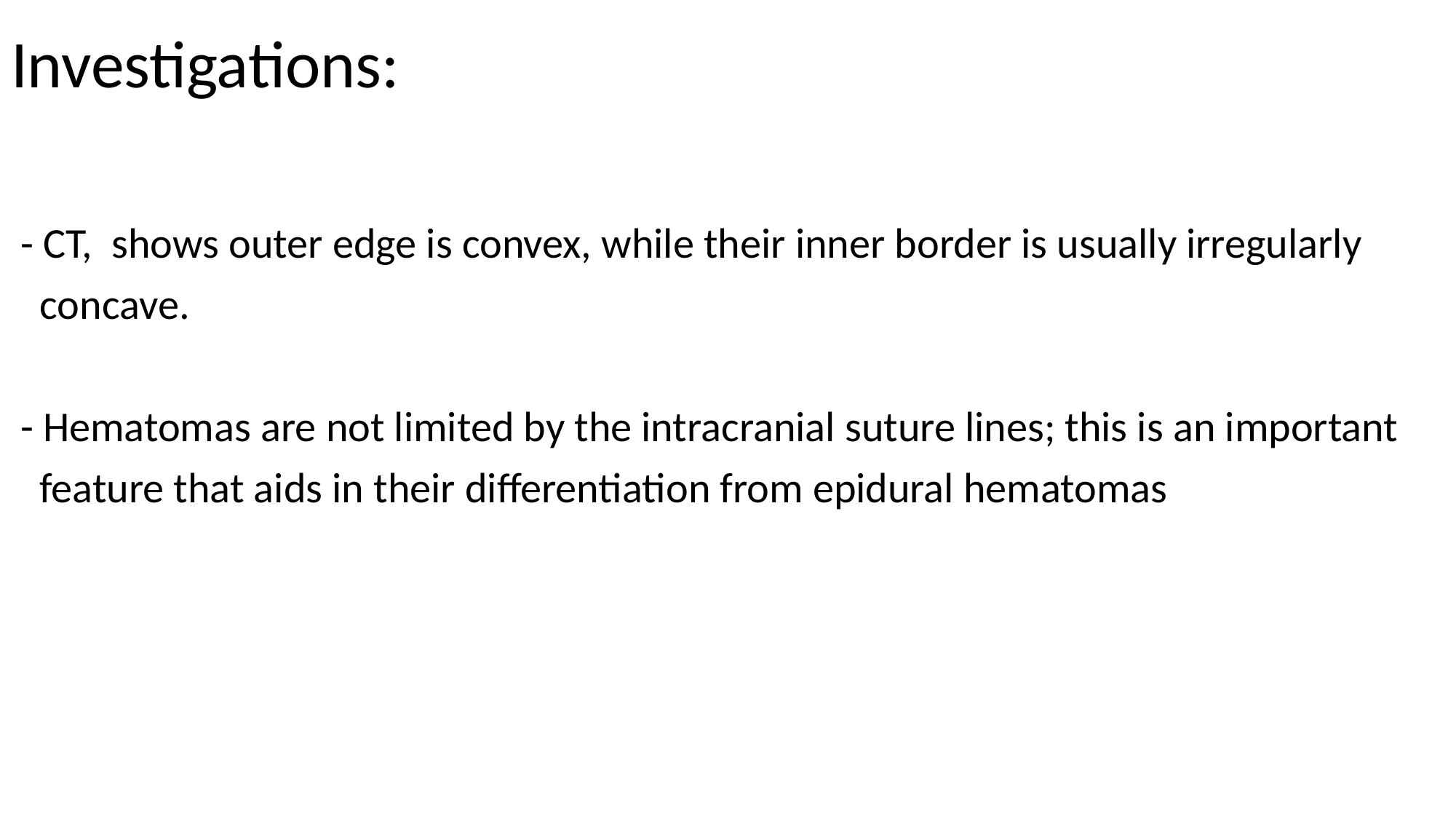

# Investigations:

 - CT,  shows outer edge is convex, while their inner border is usually irregularly
   concave.

 - Hematomas are not limited by the intracranial suture lines; this is an important
   feature that aids in their differentiation from epidural hematomas